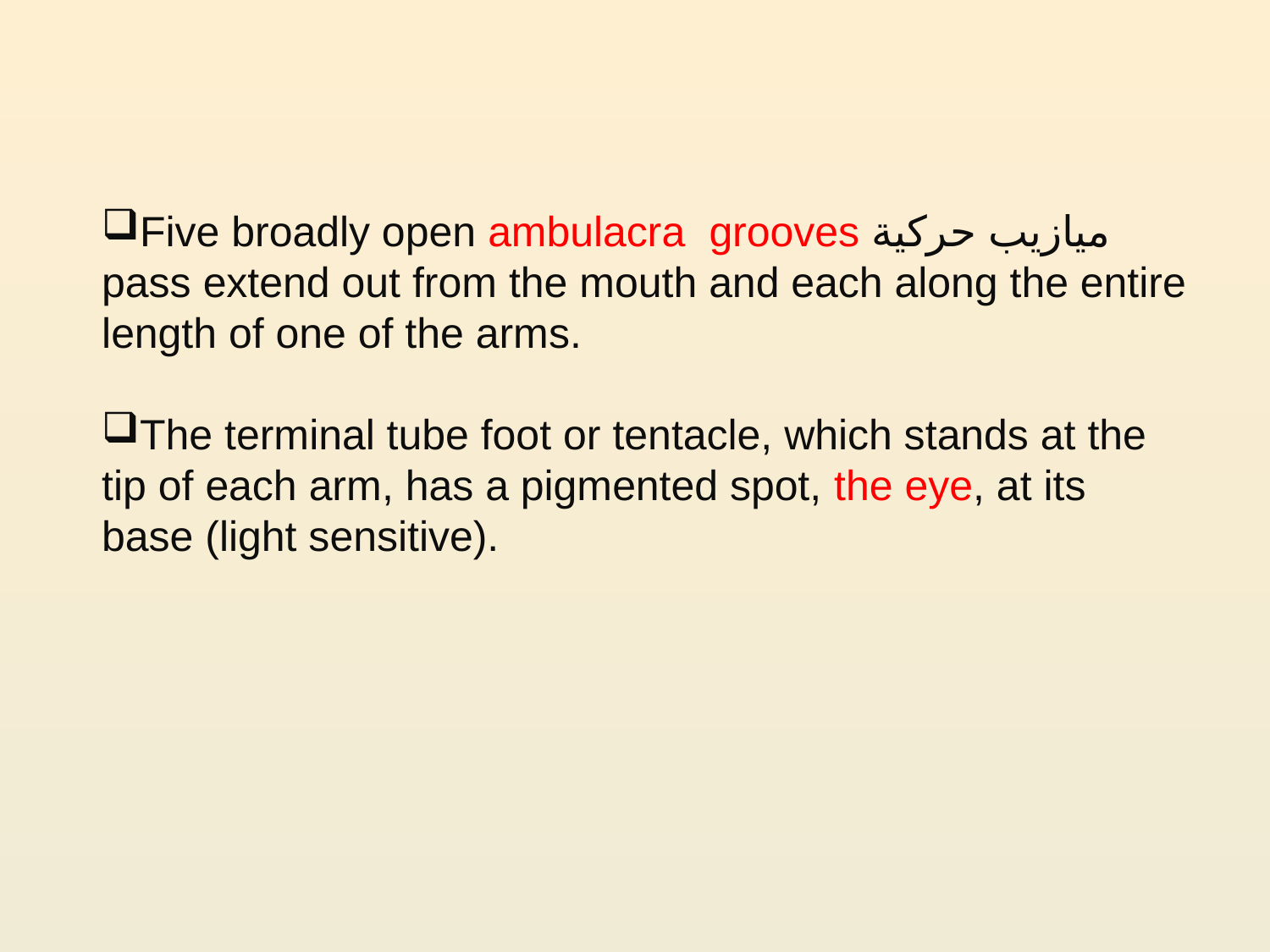

Five broadly open ambulacra  grooves ميازيب حركية pass extend out from the mouth and each along the entire length of one of the arms.

The terminal tube foot or tentacle, which stands at the tip of each arm, has a pigmented spot, the eye, at its base (light sensitive).